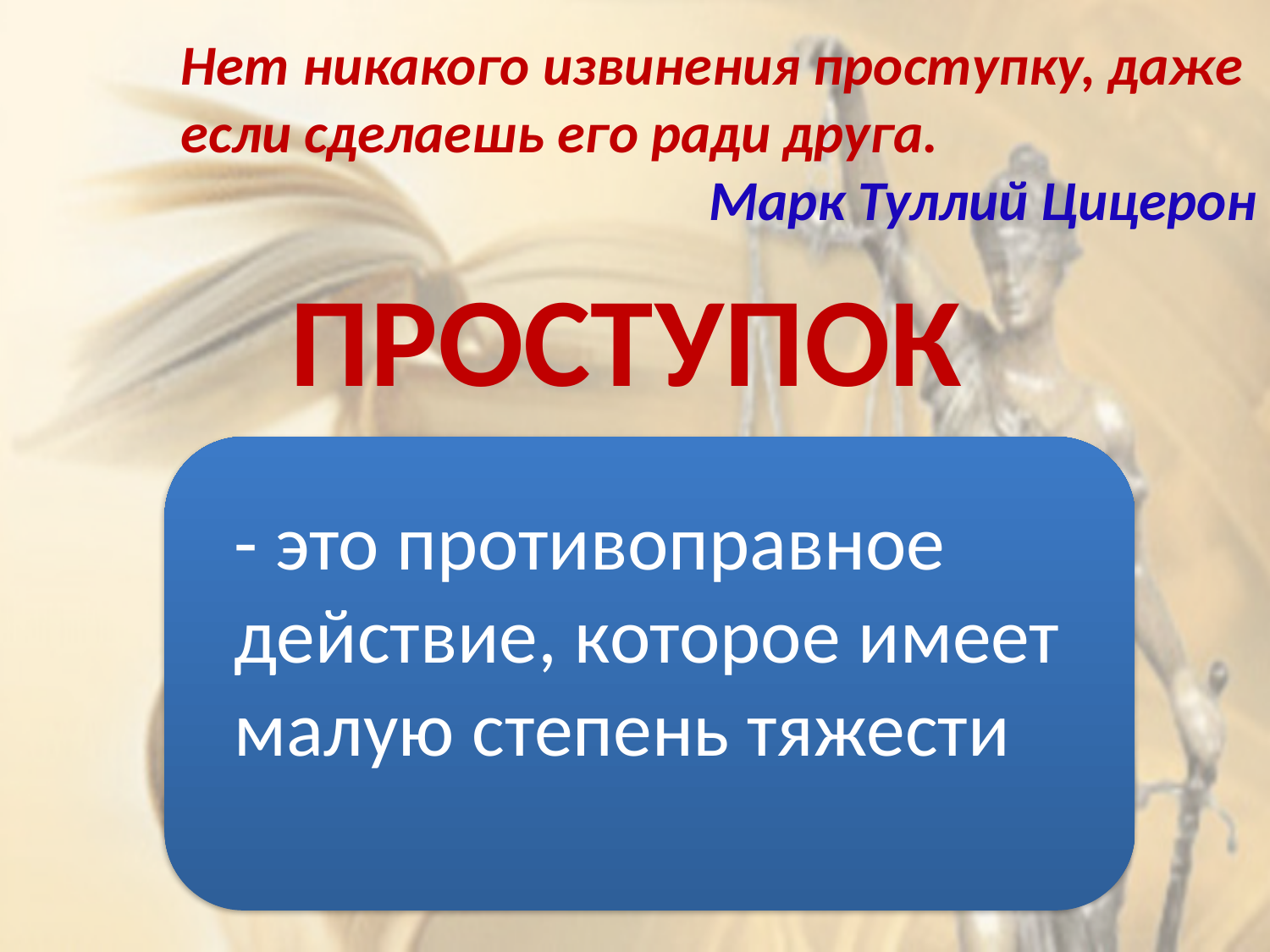

Нет никакого извинения проступку, даже если сделаешь его ради друга.
Марк Туллий Цицерон
# ПРОСТУПОК
- это противоправное действие, которое имеет малую степень тяжести